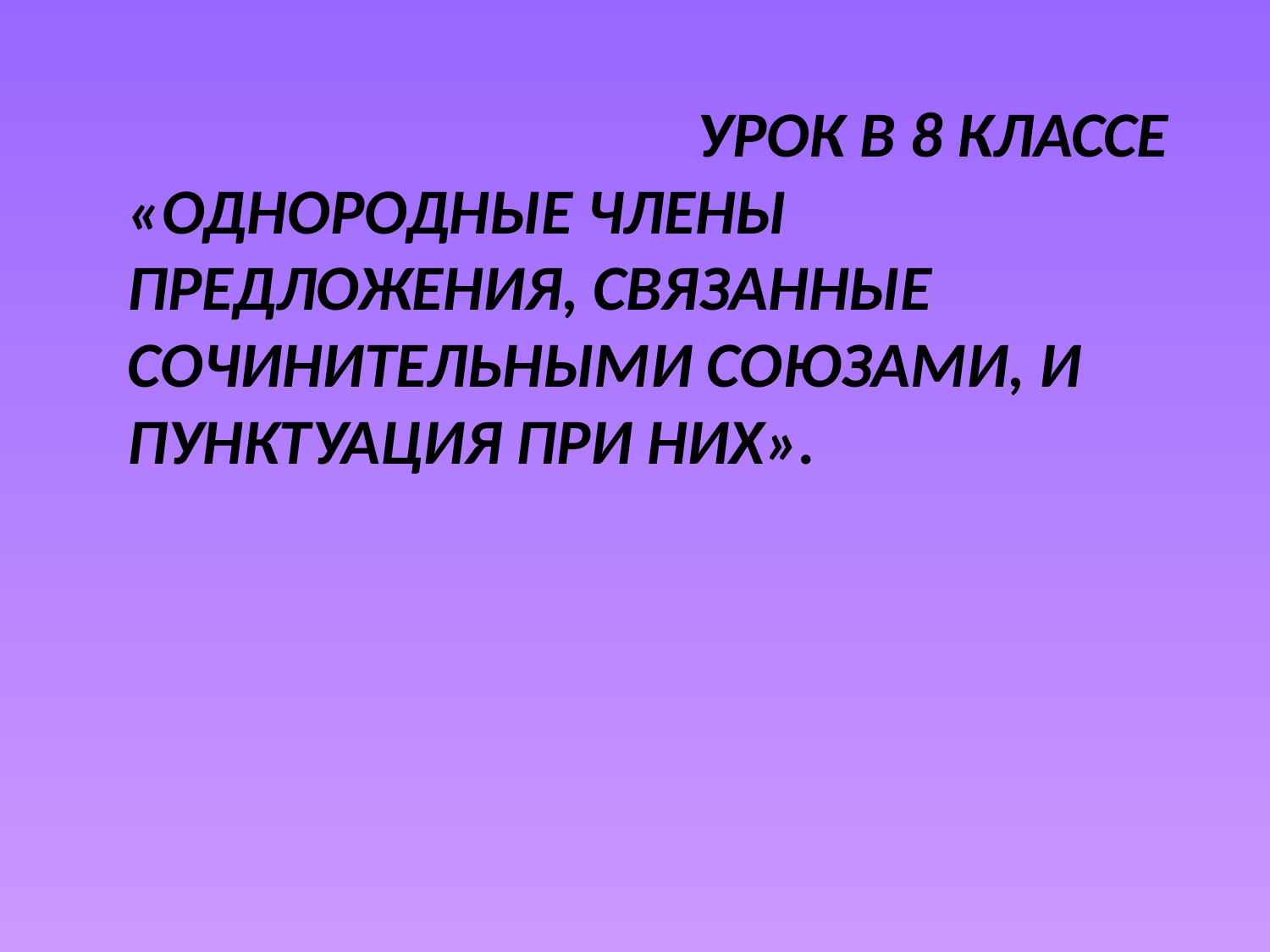

# Урок в 8 классе «Однородные члены предложения, связанные сочинительными союзами, и пунктуация при них».